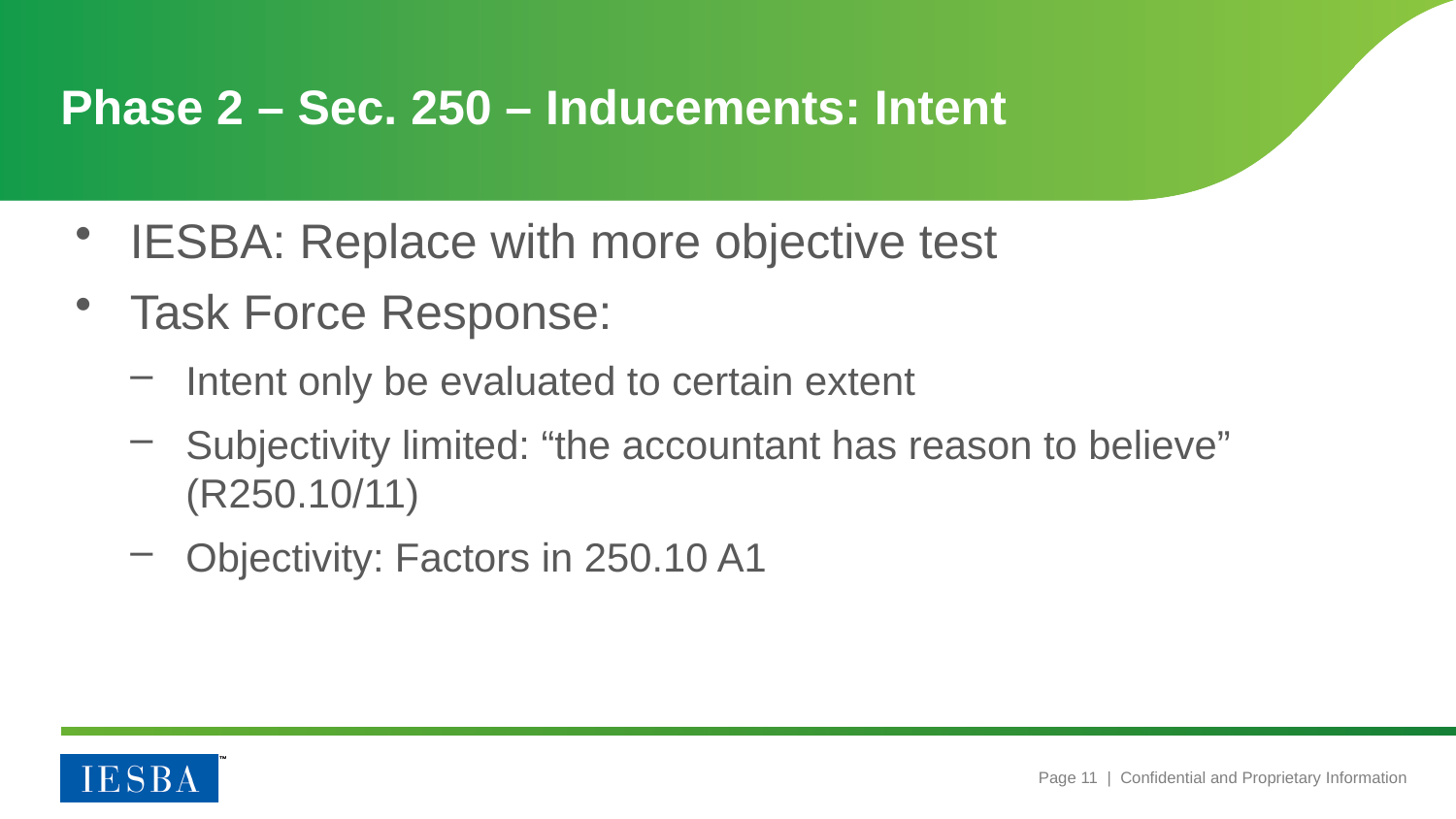

# Phase 2 – Sec. 250 – Inducements: Intent
IESBA: Replace with more objective test
Task Force Response:
Intent only be evaluated to certain extent
Subjectivity limited: “the accountant has reason to believe” (R250.10/11)
Objectivity: Factors in 250.10 A1